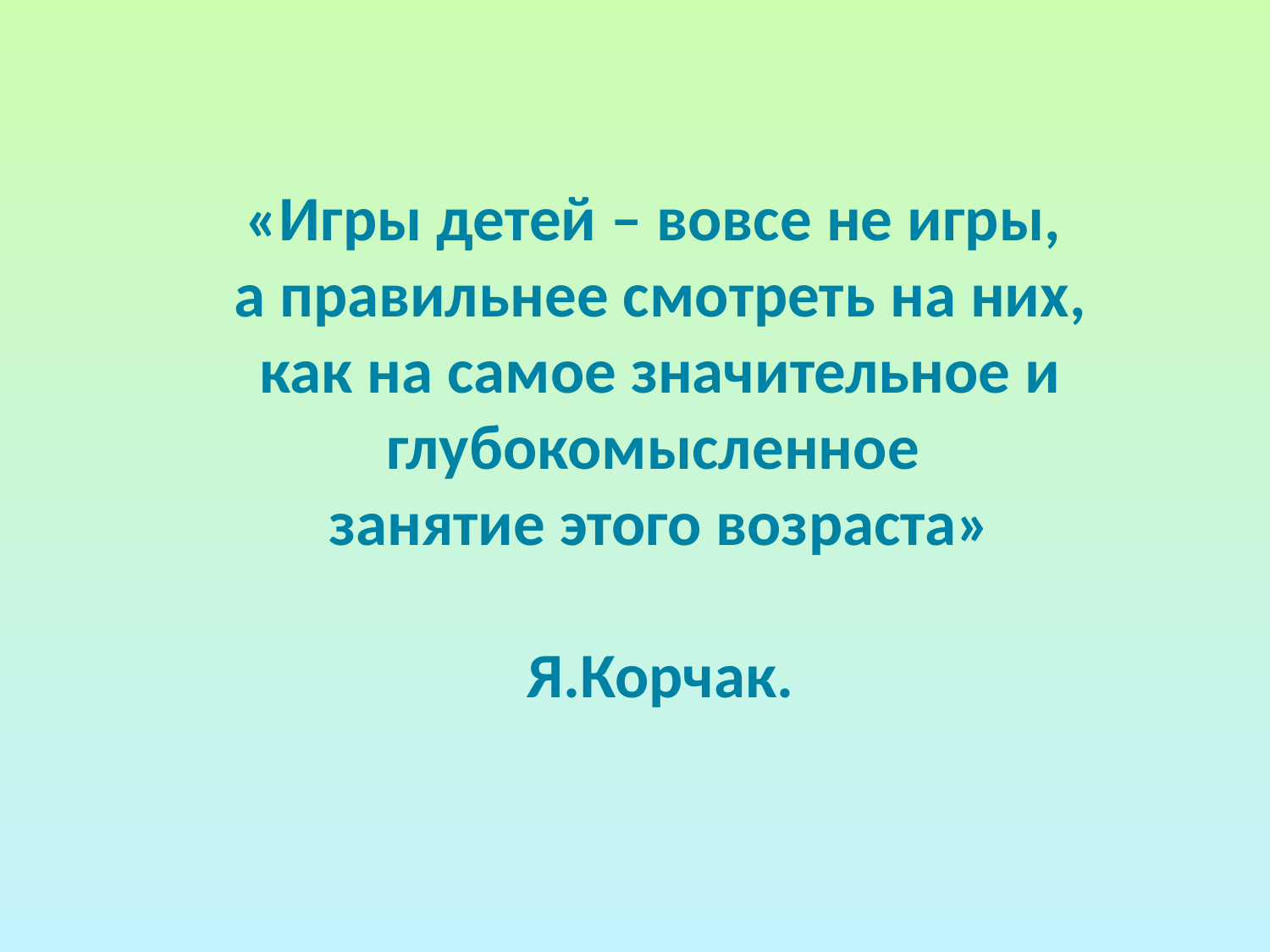

# «Игры детей – вовсе не игры, а правильнее смотреть на них, как на самое значительное и глубокомысленное занятие этого возраста» Я.Корчак.